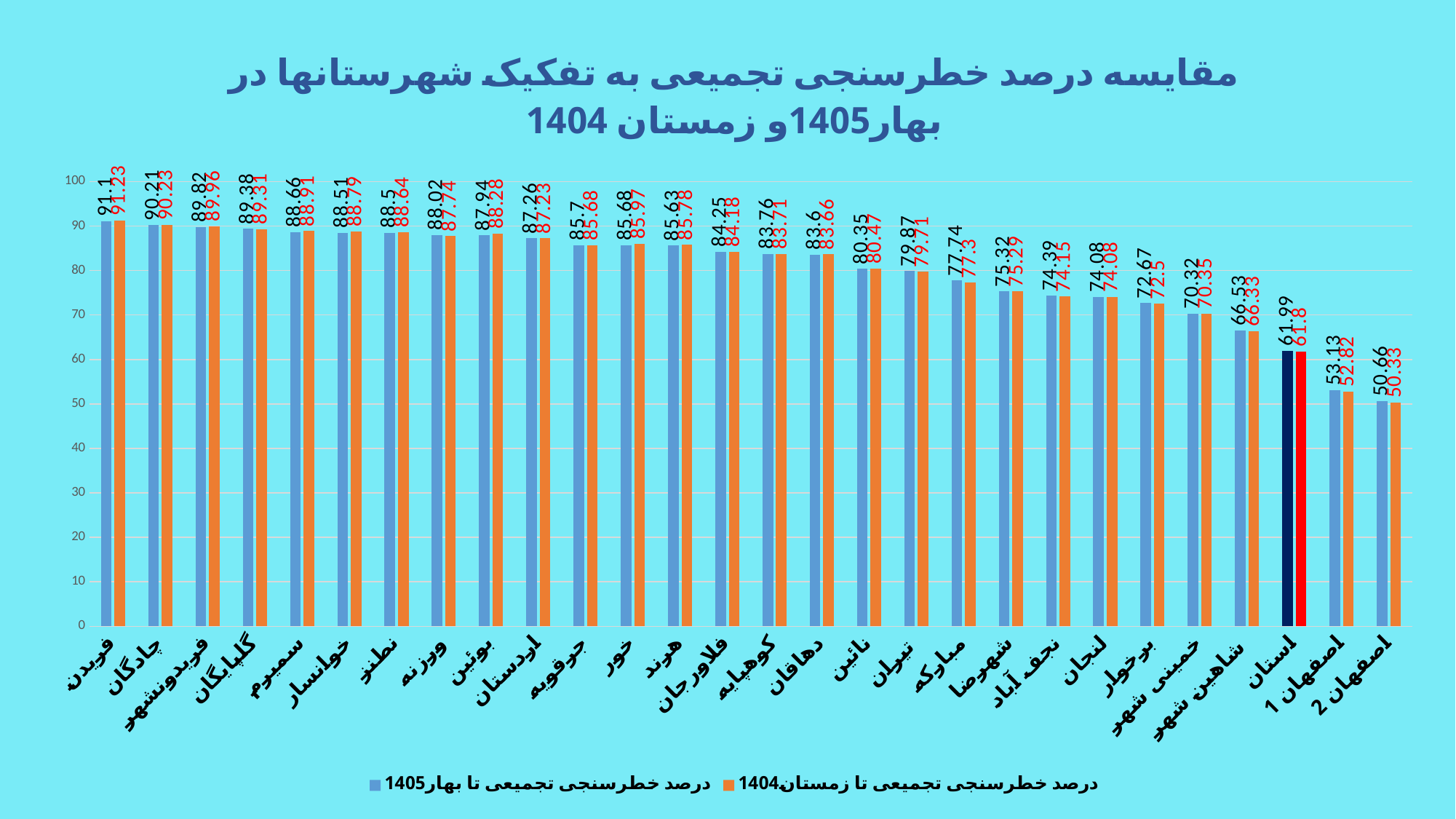

### Chart: مقایسه درصد خطرسنجی تجمیعی به تفکیک شهرستانها در بهار1405و زمستان 1404

| Category | درصد خطرسنجی تجمیعی تا بهار1405 | درصد خطرسنجی تجمیعی تا زمستان1404 |
|---|---|---|
| فریدن | 91.1 | 91.23 |
| چادگان | 90.21 | 90.23 |
| فریدونشهر | 89.82 | 89.96 |
| گلپایگان | 89.38 | 89.31 |
| سمیرم | 88.66 | 88.91 |
| خوانسار | 88.51 | 88.79 |
| نطنز | 88.5 | 88.64 |
| ورزنه | 88.02 | 87.74 |
| بوئین | 87.94 | 88.28 |
| اردستان | 87.26 | 87.23 |
| جرقویه | 85.7 | 85.68 |
| خور | 85.68 | 85.97 |
| هرند | 85.63 | 85.78 |
| فلاورجان | 84.25 | 84.18 |
| کوهپایه | 83.76 | 83.71 |
| دهاقان | 83.6 | 83.66 |
| نائین | 80.35 | 80.47 |
| تیران  | 79.87 | 79.71 |
| مبارکه | 77.74 | 77.3 |
| شهرضا | 75.32 | 75.29 |
| نجف آباد | 74.39 | 74.15 |
| لنجان | 74.08 | 74.08 |
| برخوار | 72.67 | 72.5 |
| خمینی شهر | 70.32 | 70.35 |
| شاهین شهر  | 66.53 | 66.33 |
| استان | 61.99 | 61.8 |
| اصفهان 1 | 53.13 | 52.82 |
| اصفهان 2 | 50.66 | 50.33 |